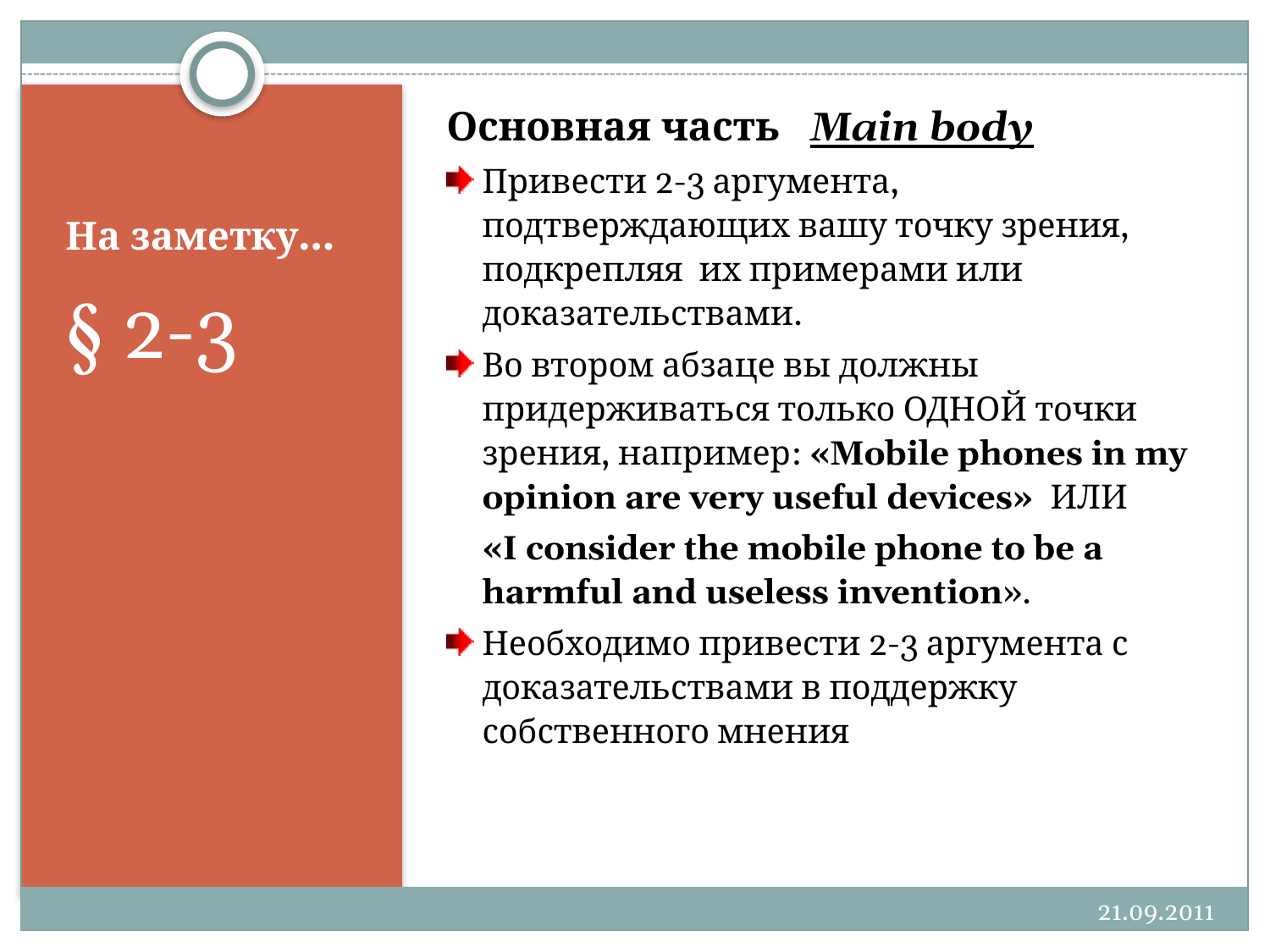

Основная часть   Main body
Привести 2-3 аргумента, подтверждающих вашу точку зрения, подкрепляя  их примерами или доказательствами.
Во втором абзаце вы должны придерживаться только ОДНОЙ точки зрения, например: «Mobile phones in my opinion are very useful devices»  ИЛИ
	«I consider the mobile phone to be a harmful and useless invention».
Необходимо привести 2-3 аргумента с доказательствами в поддержку собственного мнения

# На заметку…
§ 2-3

21.09.2011